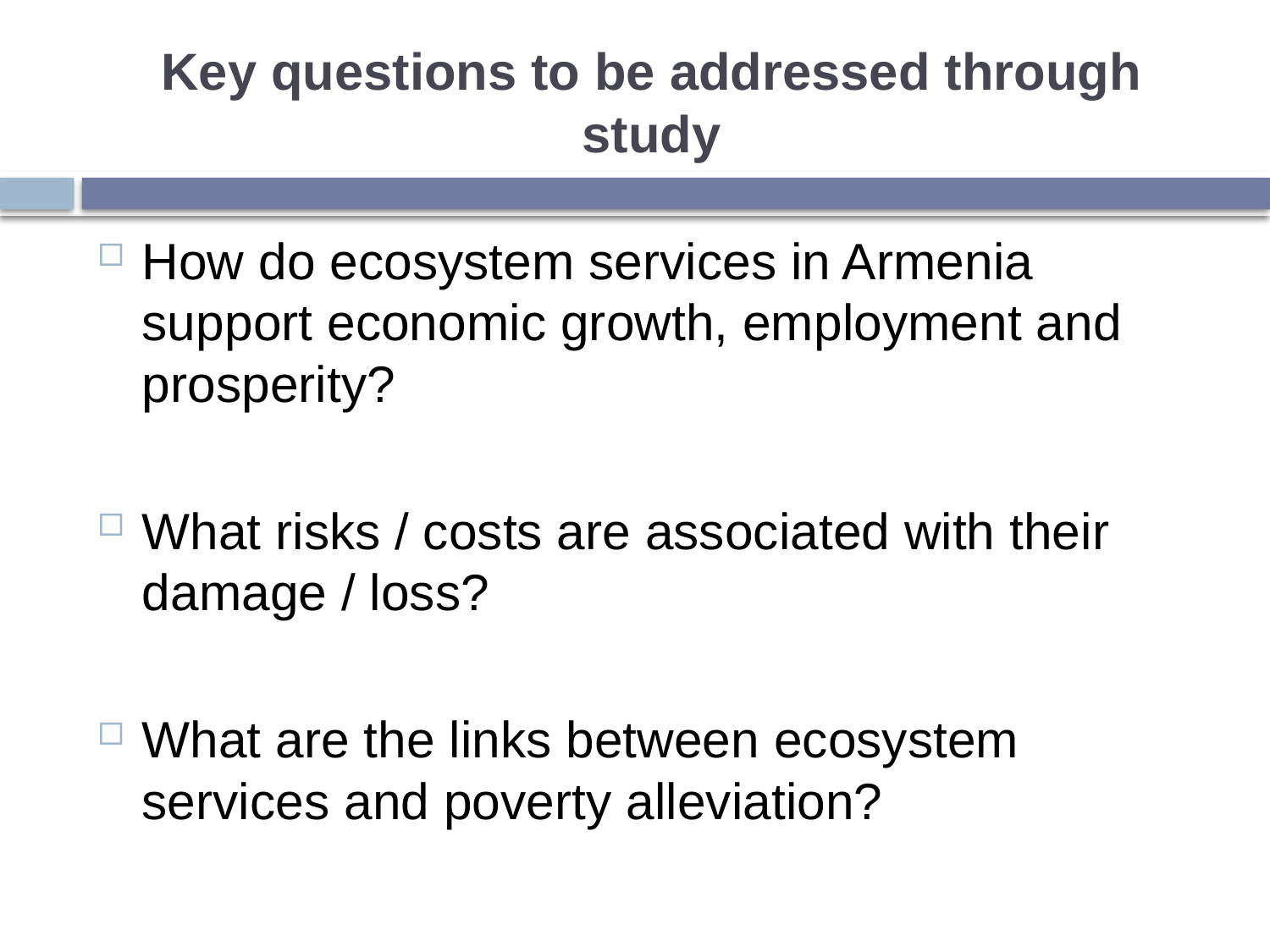

# Key questions to be addressed through study
How do ecosystem services in Armenia support economic growth, employment and prosperity?

What risks / costs are associated with their damage / loss?

What are the links between ecosystem services and poverty alleviation?